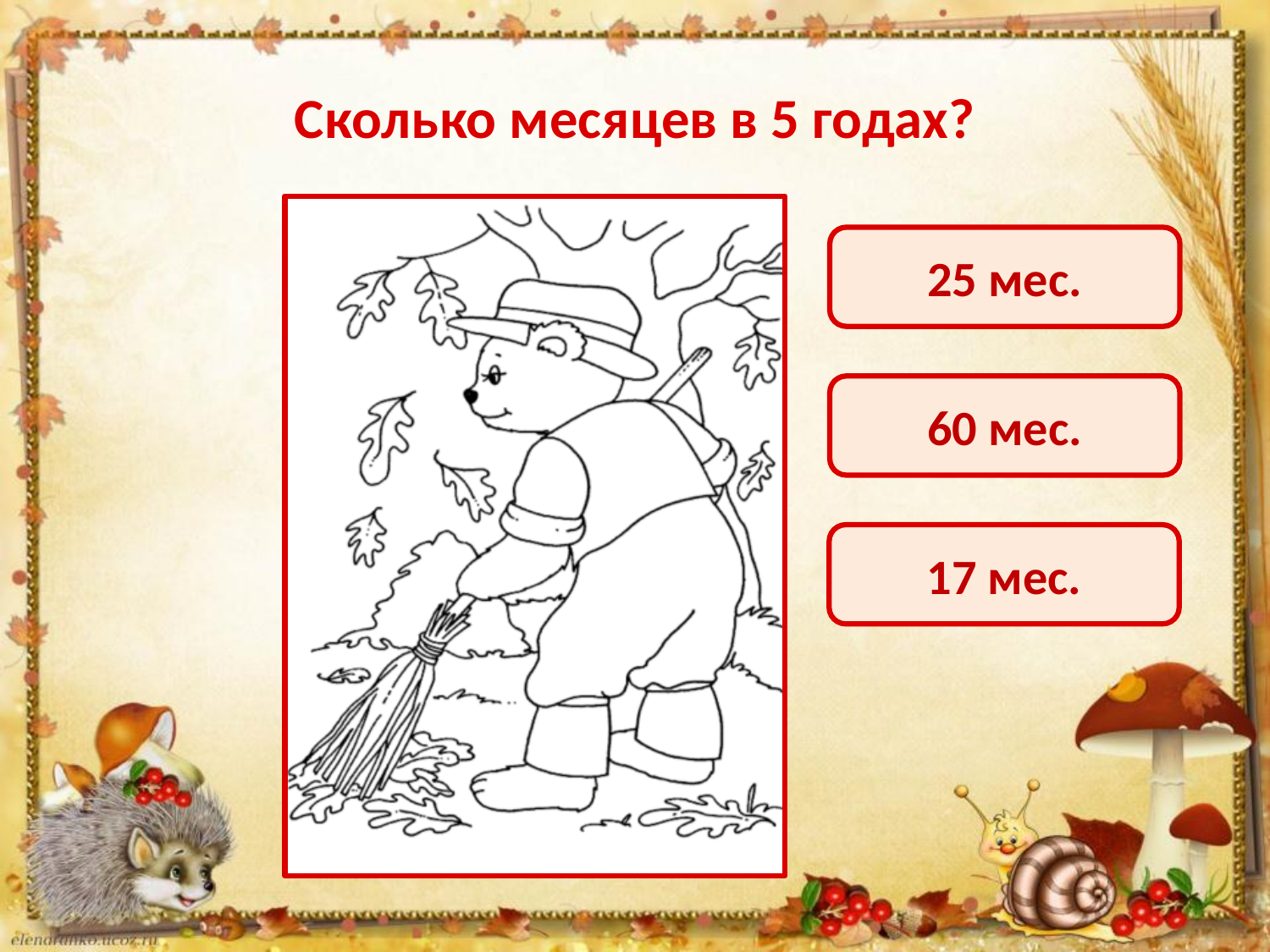

# Сколько месяцев в 5 годах?

25 мес.
60 мес.
17 мес.